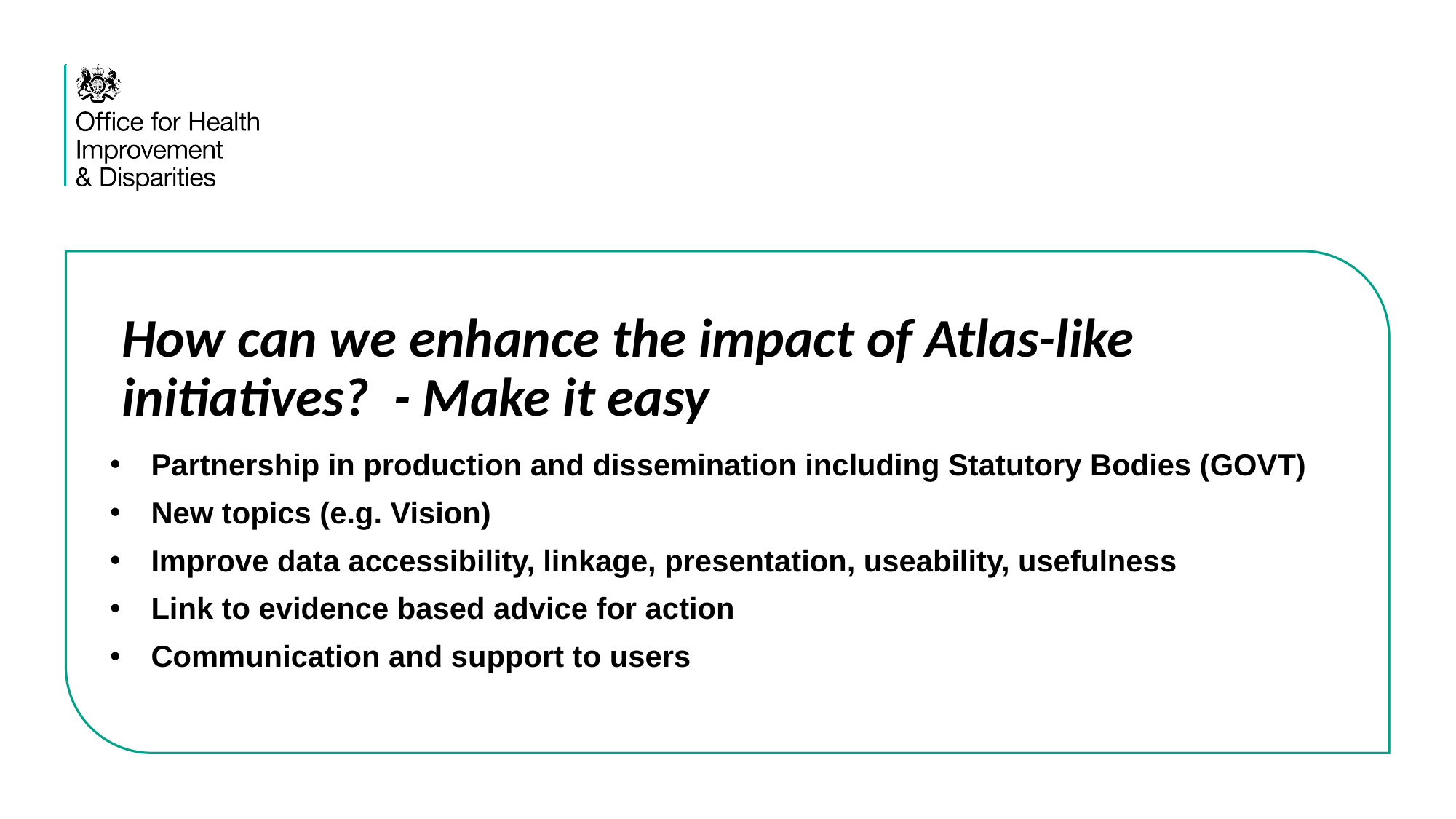

# How can we enhance the impact of Atlas-like initiatives?  - Make it easy
Partnership in production and dissemination including Statutory Bodies (GOVT)
New topics (e.g. Vision)
Improve data accessibility, linkage, presentation, useability, usefulness
Link to evidence based advice for action
Communication and support to users